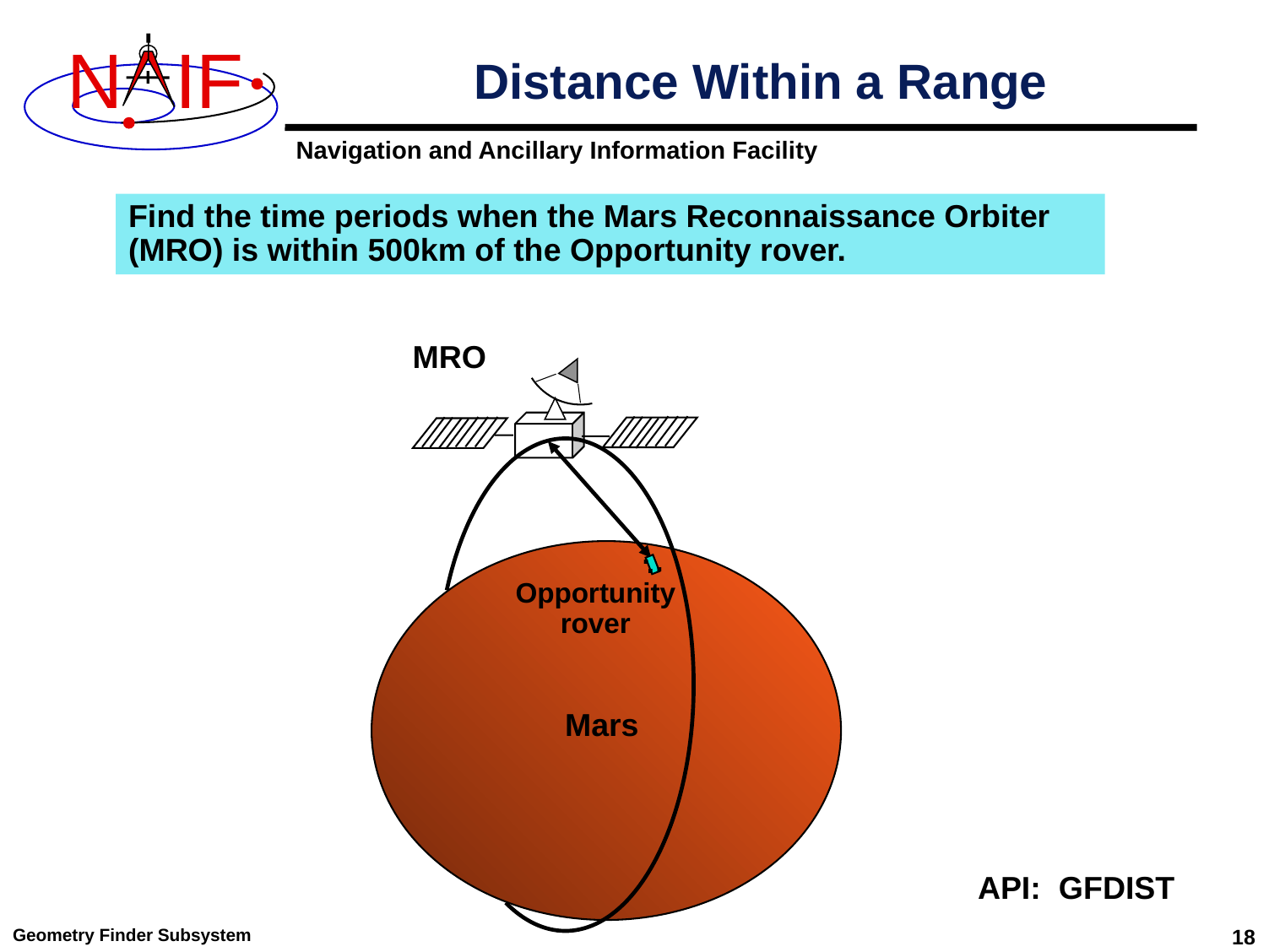

# Distance Within a Range
Find the time periods when the Mars Reconnaissance Orbiter (MRO) is within 500km of the Opportunity rover.
MRO

.
.
.

Opportunity rover
Mars
API:  GFDIST
Geometry Finder Subsystem
18